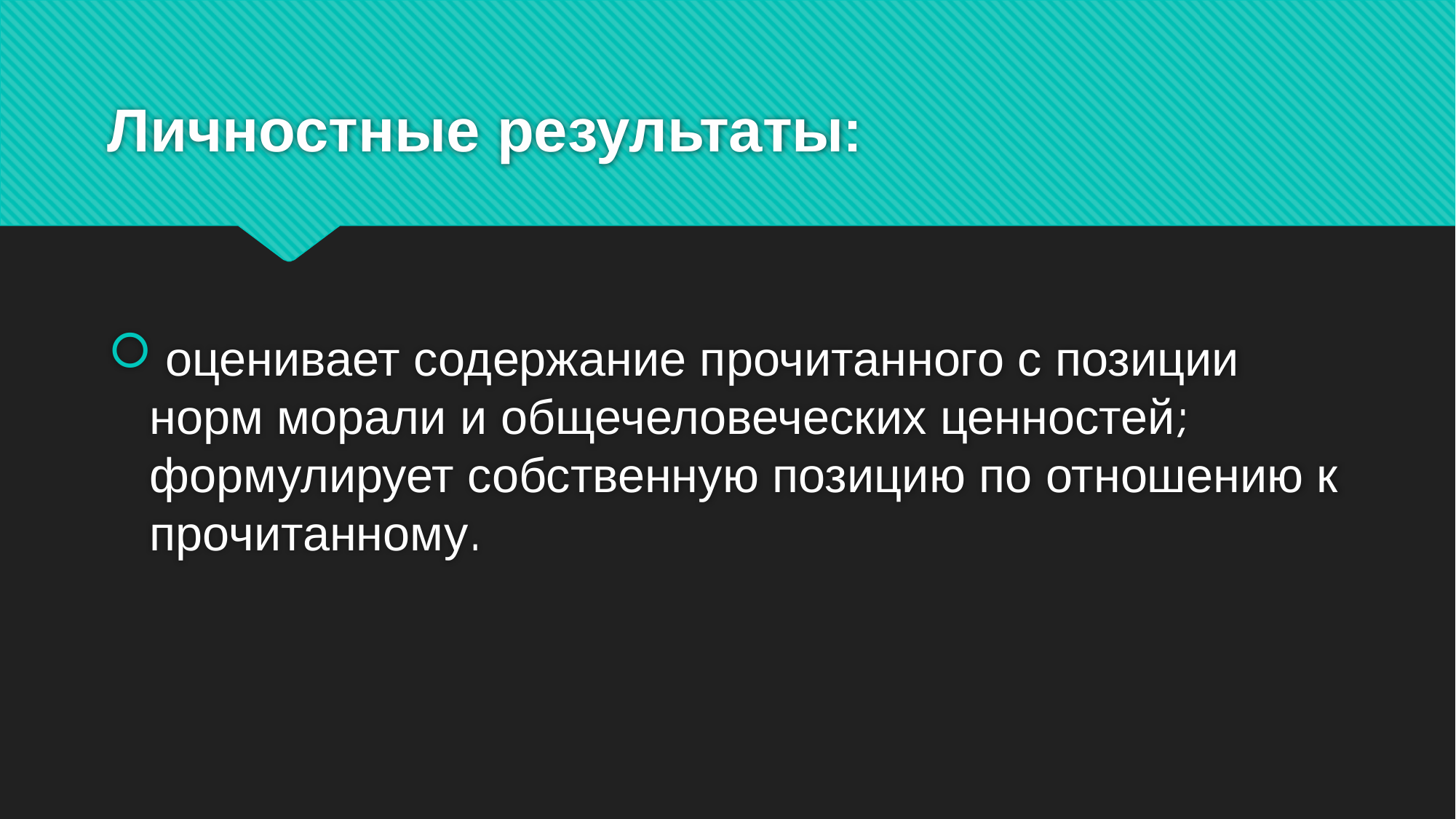

# Личностные результаты:
 оценивает содержание прочитанного с позиции норм морали и общечеловеческих ценностей; формулирует собственную позицию по отношению к прочитанному.